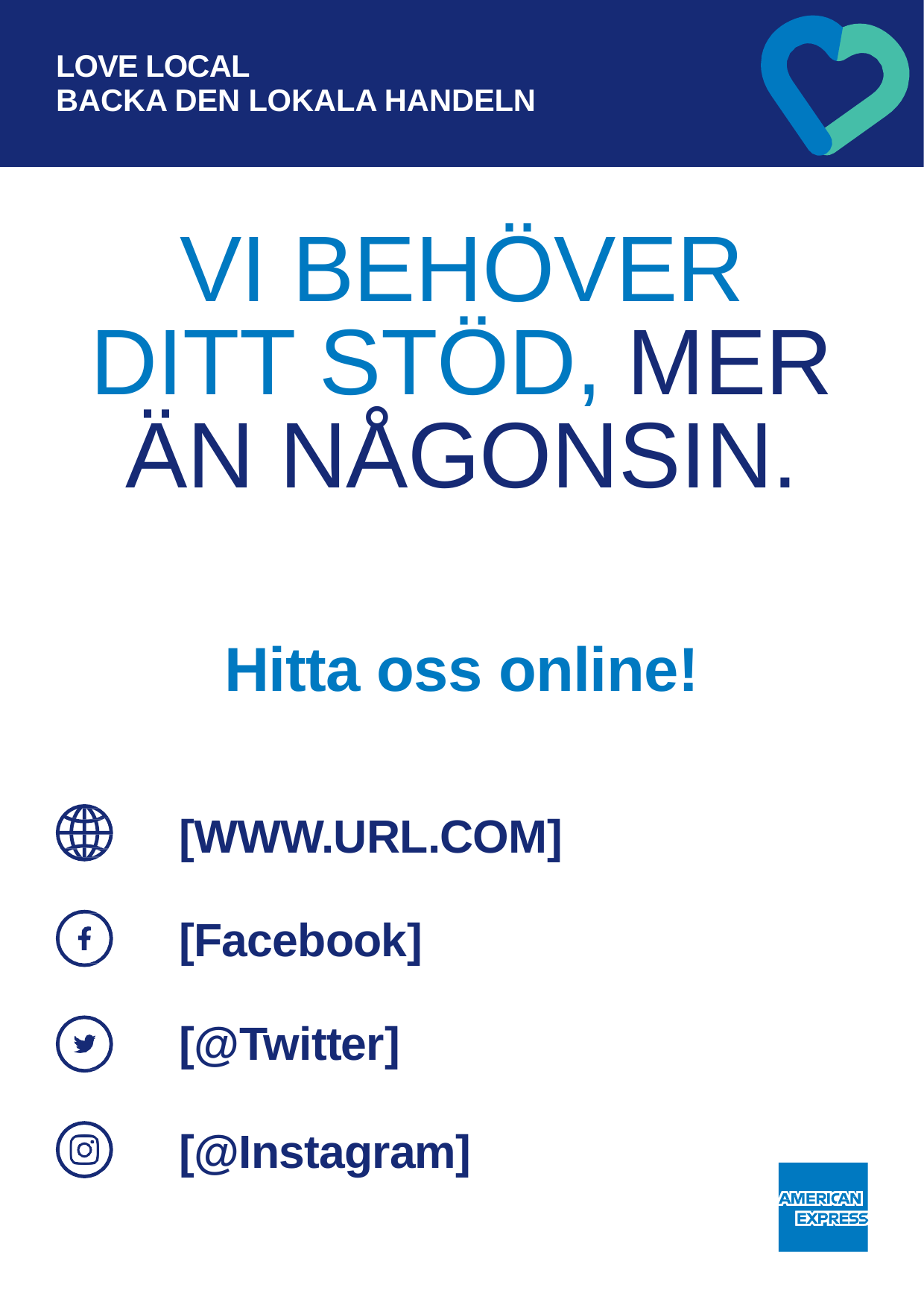

LOVE LOCAL
BACKA DEN LOKALA HANDELN
VI BEHÖVER DITT STÖD, MER ÄN NÅGONSIN.
Hitta oss online!

[WWW.URL.COM]
[Facebook]

[@Twitter]

[@Instagram]